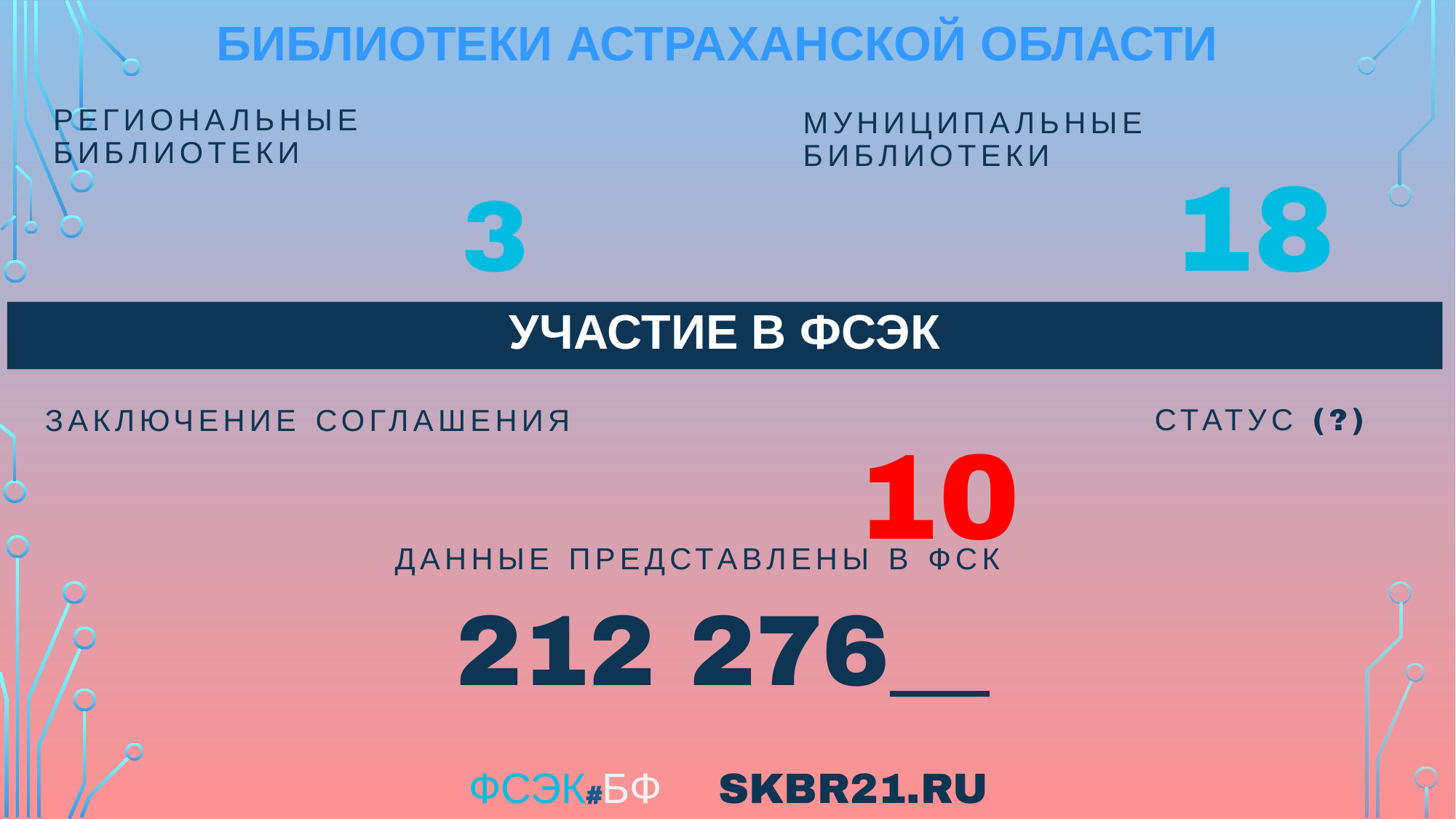

БИБЛИОТЕКИ астраханской области
региональные
библиотеки
МУНИЦИпАЛЬНЫЕ БИБЛИОТЕКИ
           3                18

УЧАСТИЕ В ФСЭК
СТАТУС (?)
заключение соглашения
        10

        8

ДАННЫЕ ПРЕДСТАВЛЕНЫ в ФСК
212 276

ФСЭК#БФ    SKBR21.ru